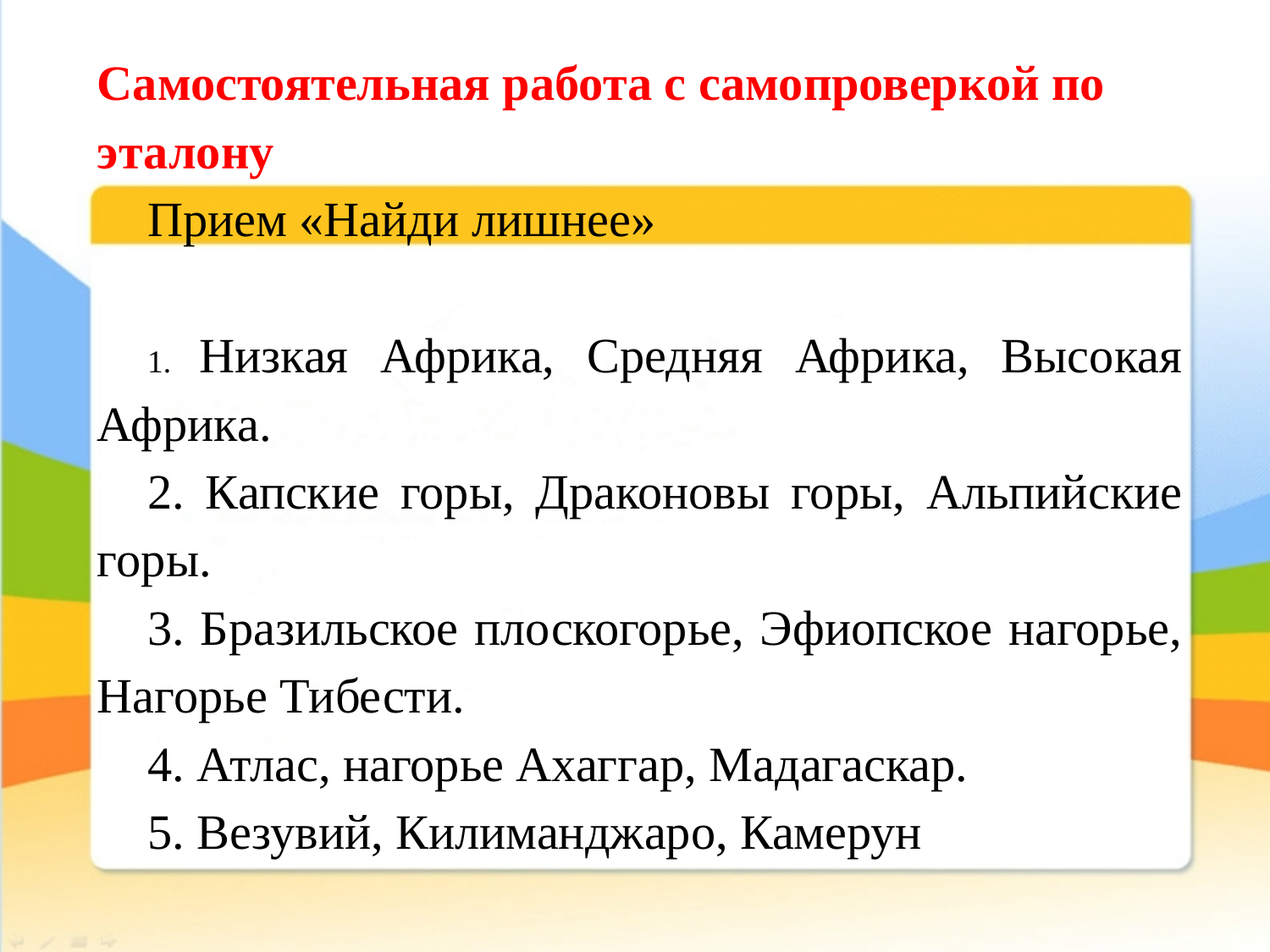

Самостоятельная работа с самопроверкой по эталону
Прием «Найди лишнее»

1. Низкая Африка, Средняя Африка, Высокая Африка.
2. Капские горы, Драконовы горы, Альпийские горы.
3. Бразильское плоскогорье, Эфиопское нагорье, Нагорье Тибести.
4. Атлас, нагорье Ахаггар, Мадагаскар.
5. Везувий, Килиманджаро, Камерун